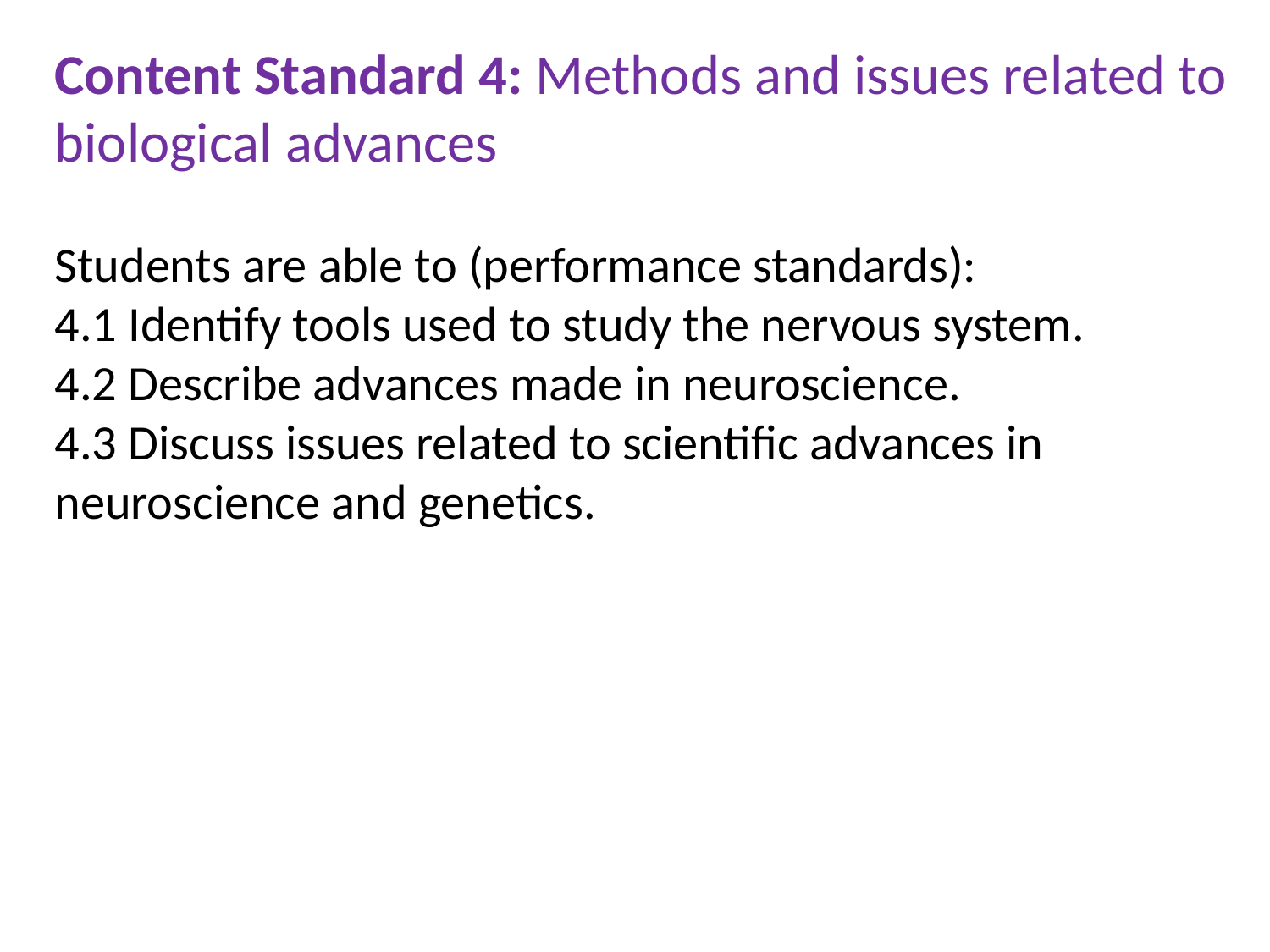

Content Standard 4: Methods and issues related to biological advances
Students are able to (performance standards):
4.1 Identify tools used to study the nervous system.
4.2 Describe advances made in neuroscience.
4.3 Discuss issues related to scientific advances in neuroscience and genetics.